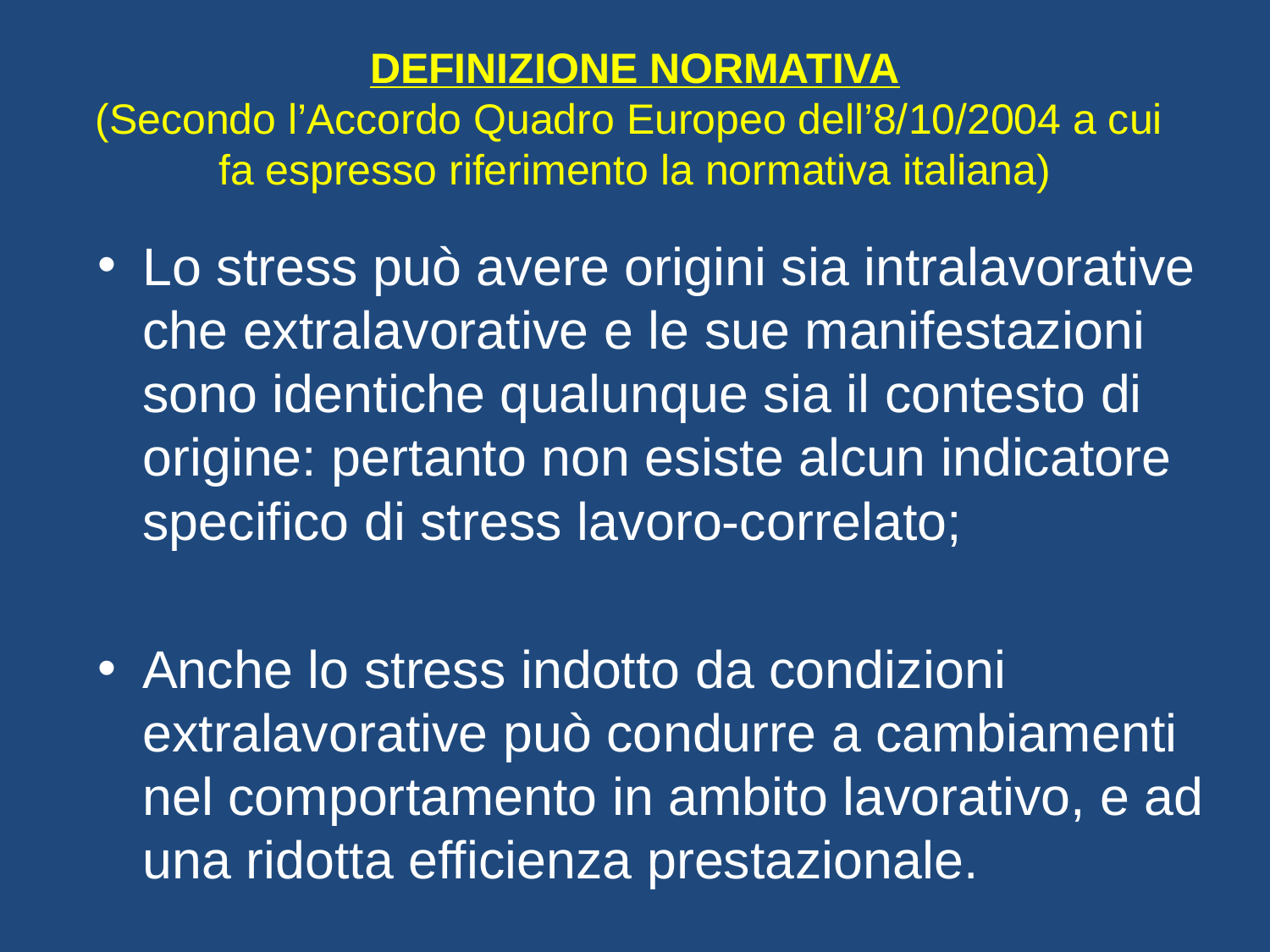

# DEFINIZIONE NORMATIVA (Secondo l’Accordo Quadro Europeo dell’8/10/2004 a cui  fa espresso riferimento la normativa italiana)
Lo stress può avere origini sia intralavorative che extralavorative e le sue manifestazioni sono identiche qualunque sia il contesto di origine: pertanto non esiste alcun indicatore specifico di stress lavoro-correlato;

Anche lo stress indotto da condizioni extralavorative può condurre a cambiamenti nel comportamento in ambito lavorativo, e ad una ridotta efficienza prestazionale.